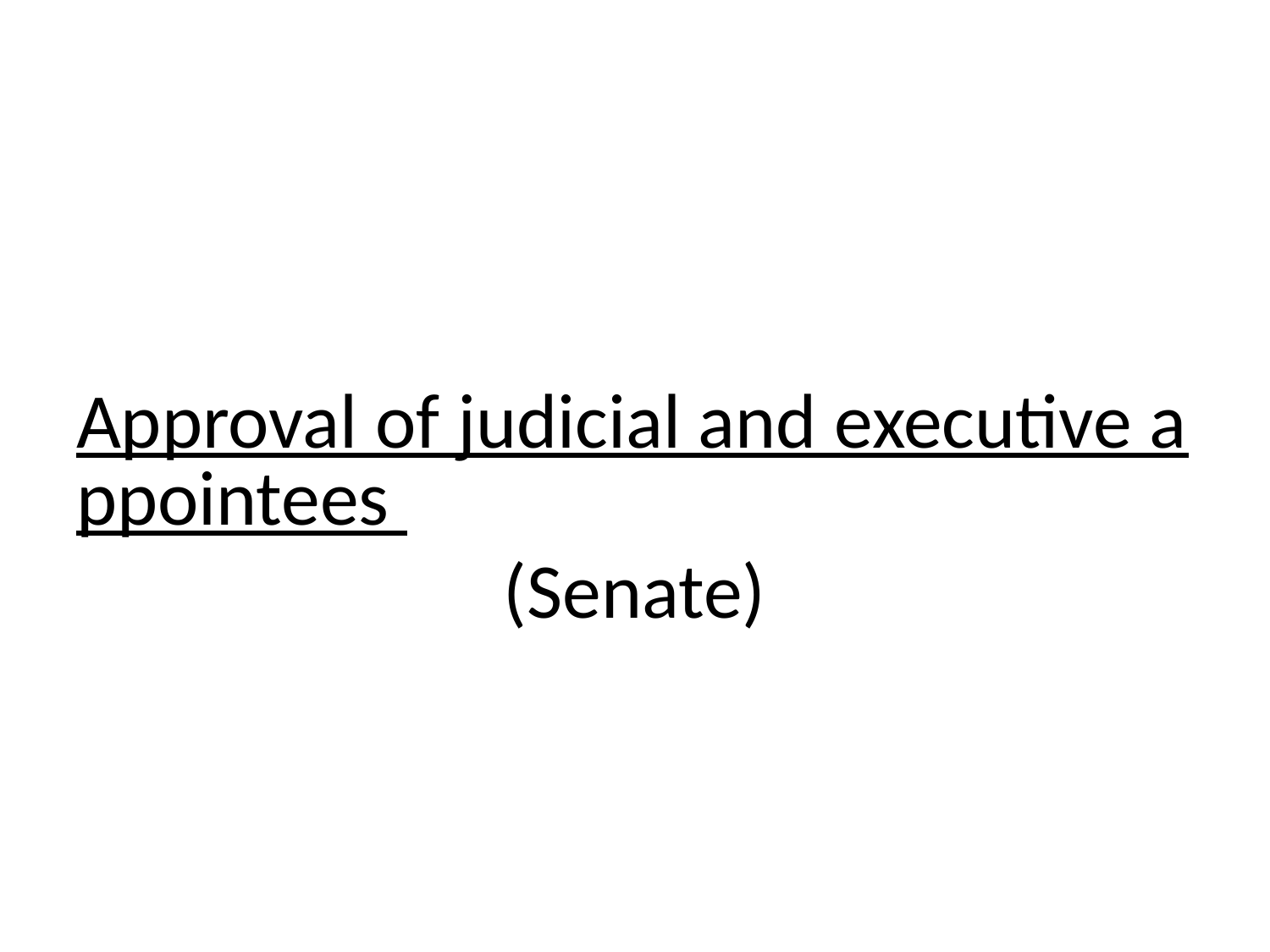

# Approval of judicial and executive appointees (Senate)